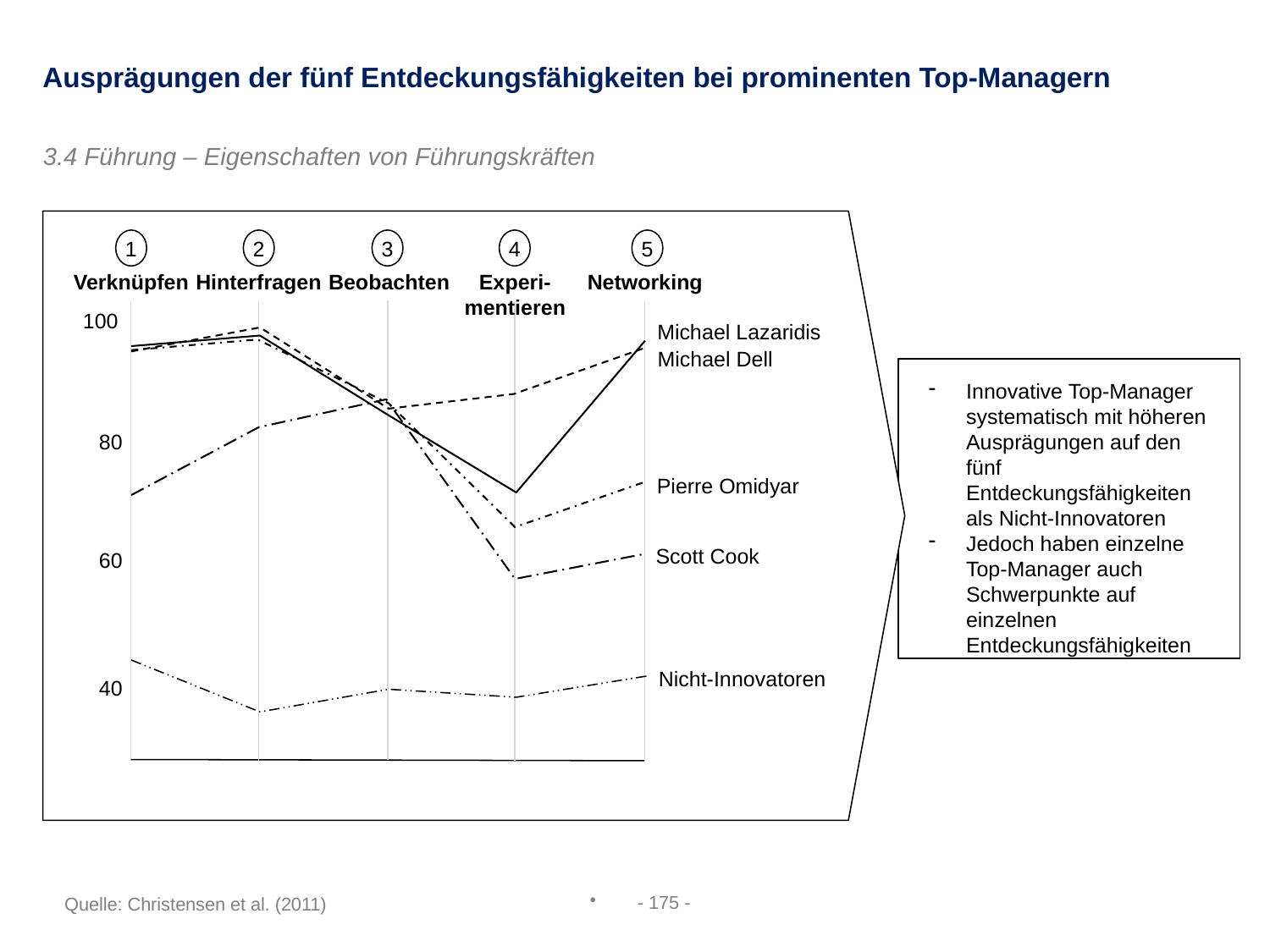

Ausprägungen der fünf Entdeckungsfähigkeiten bei prominenten Top-Managern
3.4 Führung – Eigenschaften von Führungskräften

1
2
3
4
5
Hinterfragen
Beobachten
Experi-mentieren
Networking
Verknüpfen
100
Michael Lazaridis

Michael Dell

80
Pierre Omidyar
Scott Cook
60
Nicht-Innovatoren

40

Innovative Top-Manager systematisch mit höheren Ausprägungen auf den fünf Entdeckungsfähigkeiten als Nicht-Innovatoren
Jedoch haben einzelne Top-Manager auch Schwerpunkte auf einzelnen Entdeckungsfähigkeiten
- 175 -
Quelle: Christensen et al. (2011)